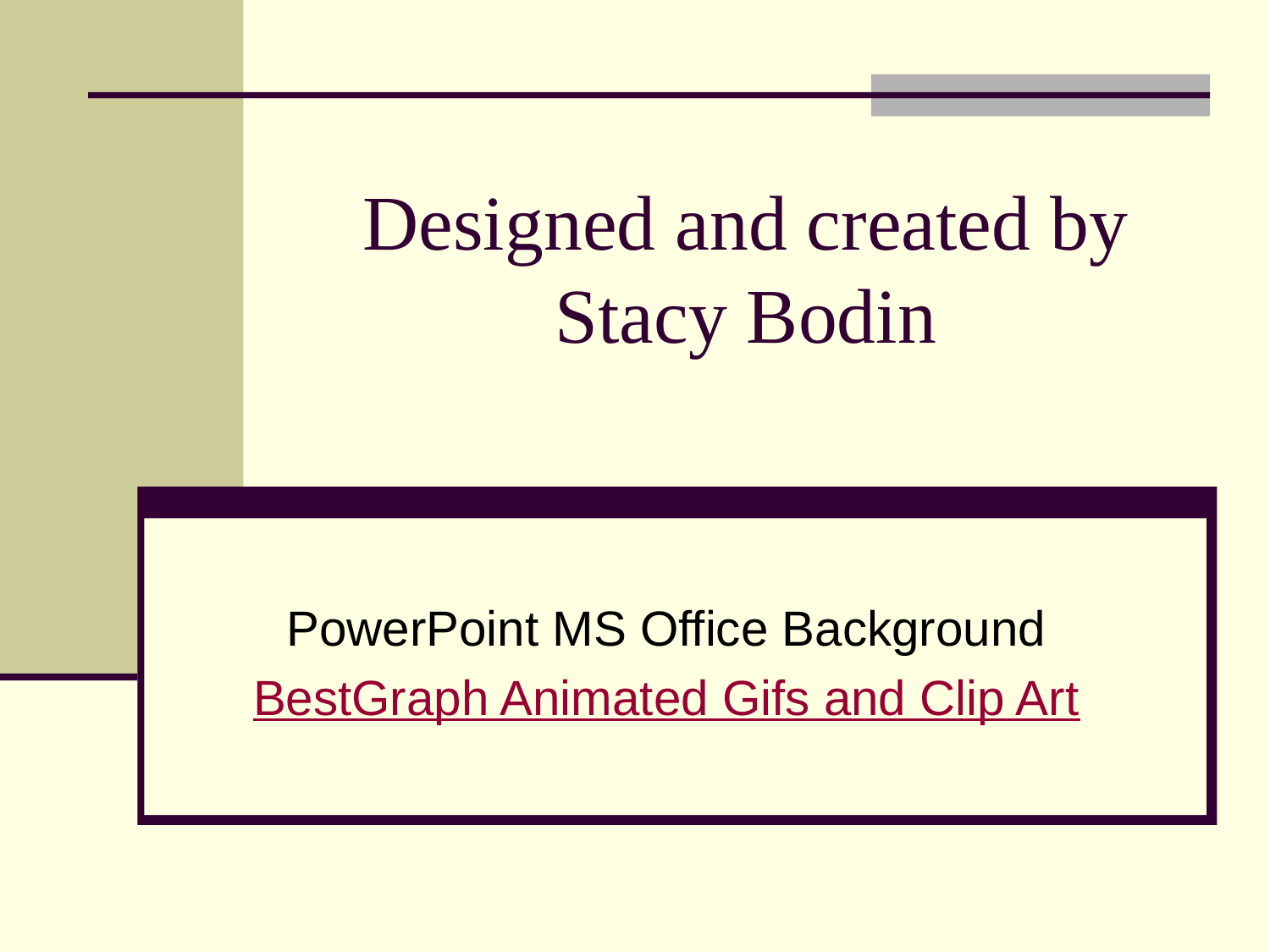

# Designed and created by Stacy Bodin
PowerPoint MS Office Background
BestGraph Animated Gifs and Clip Art